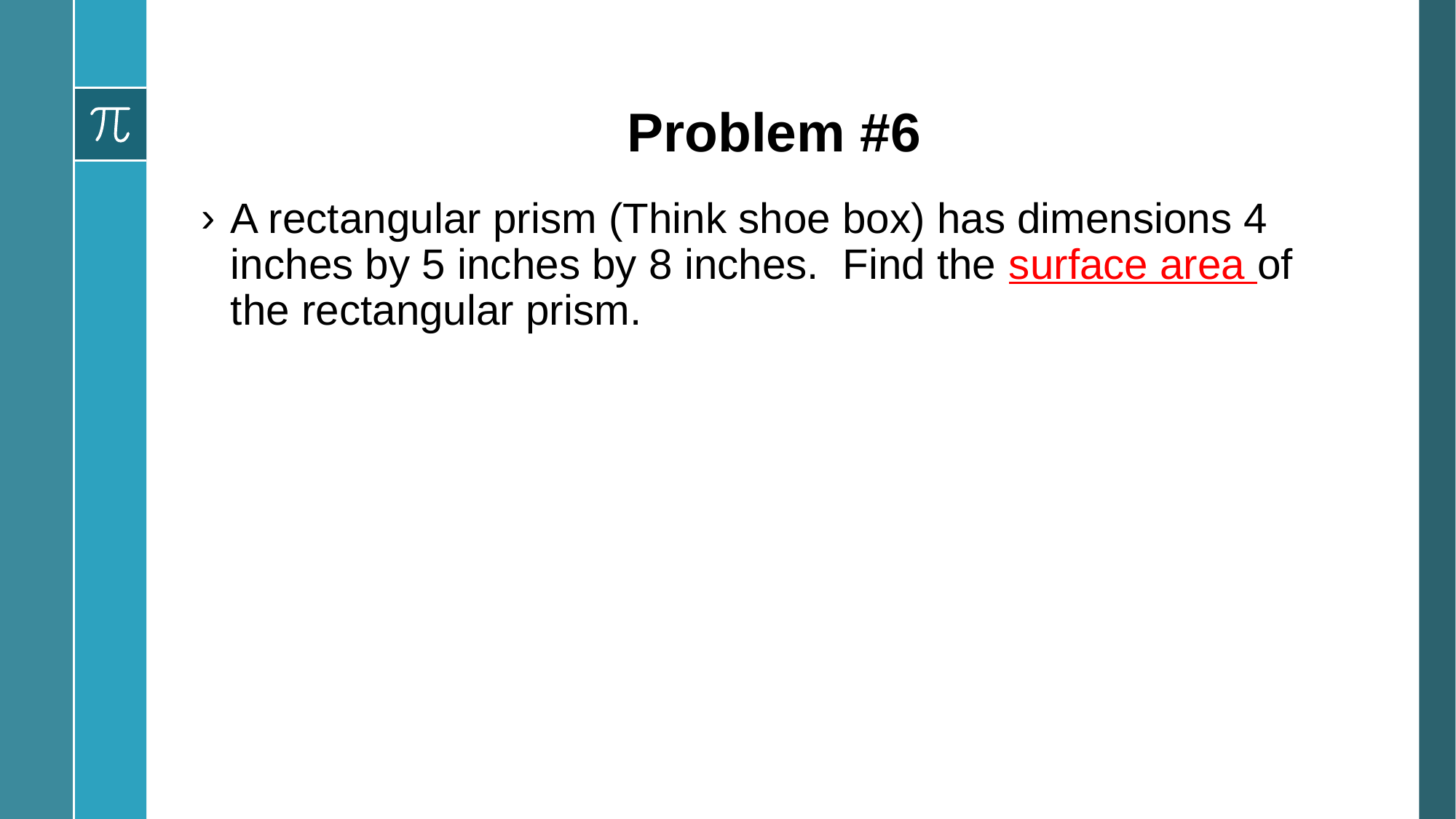

# Problem #6
A rectangular prism (Think shoe box) has dimensions 4 inches by 5 inches by 8 inches.  Find the surface area of the rectangular prism.